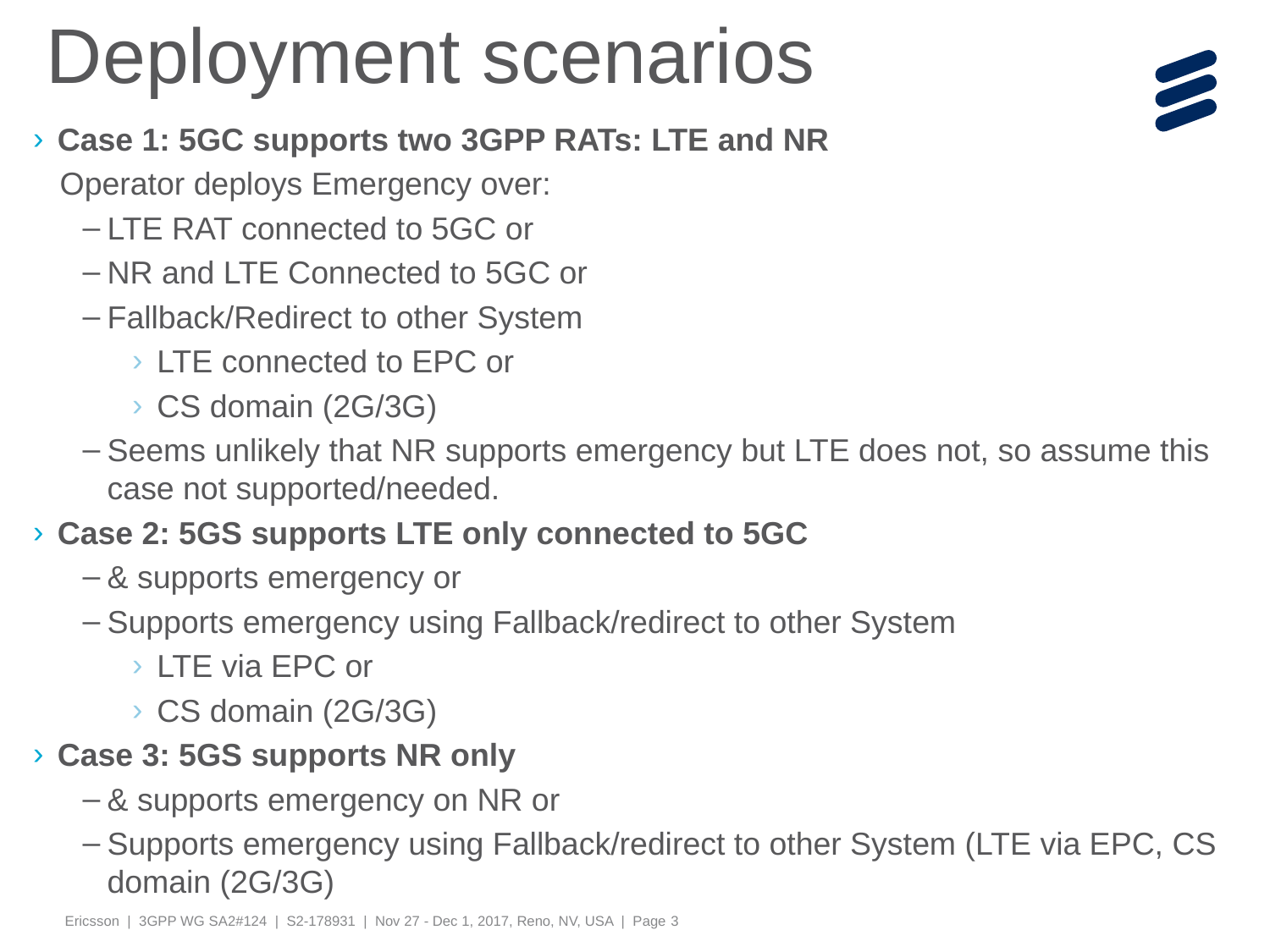

# Deployment scenarios
Case 1: 5GC supports two 3GPP RATs: LTE and NR
   Operator deploys Emergency over:
LTE RAT connected to 5GC or
NR and LTE Connected to 5GC or
Fallback/Redirect to other System
LTE connected to EPC or
CS domain (2G/3G)
Seems unlikely that NR supports emergency but LTE does not, so assume this case not supported/needed.
Case 2: 5GS supports LTE only connected to 5GC
& supports emergency or
Supports emergency using Fallback/redirect to other System
LTE via EPC or
CS domain (2G/3G)
Case 3: 5GS supports NR only
& supports emergency on NR or
Supports emergency using Fallback/redirect to other System (LTE via EPC, CS domain (2G/3G)